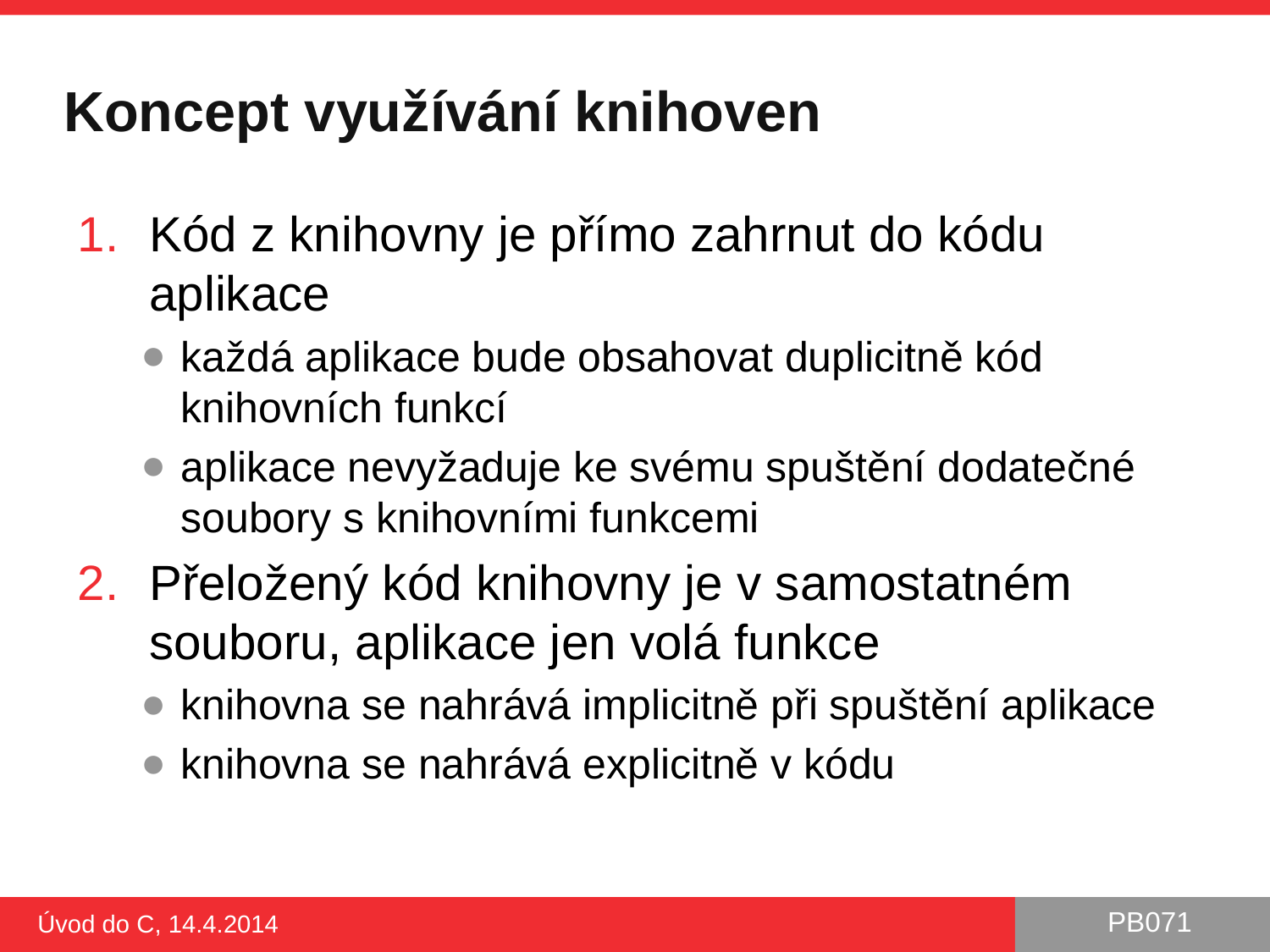

# Koncept využívání knihoven
Kód z knihovny je přímo zahrnut do kódu aplikace
každá aplikace bude obsahovat duplicitně kód knihovních funkcí
aplikace nevyžaduje ke svému spuštění dodatečné soubory s knihovními funkcemi
Přeložený kód knihovny je v samostatném souboru, aplikace jen volá funkce
knihovna se nahrává implicitně při spuštění aplikace
knihovna se nahrává explicitně v kódu

Úvod do C, 14.4.2014